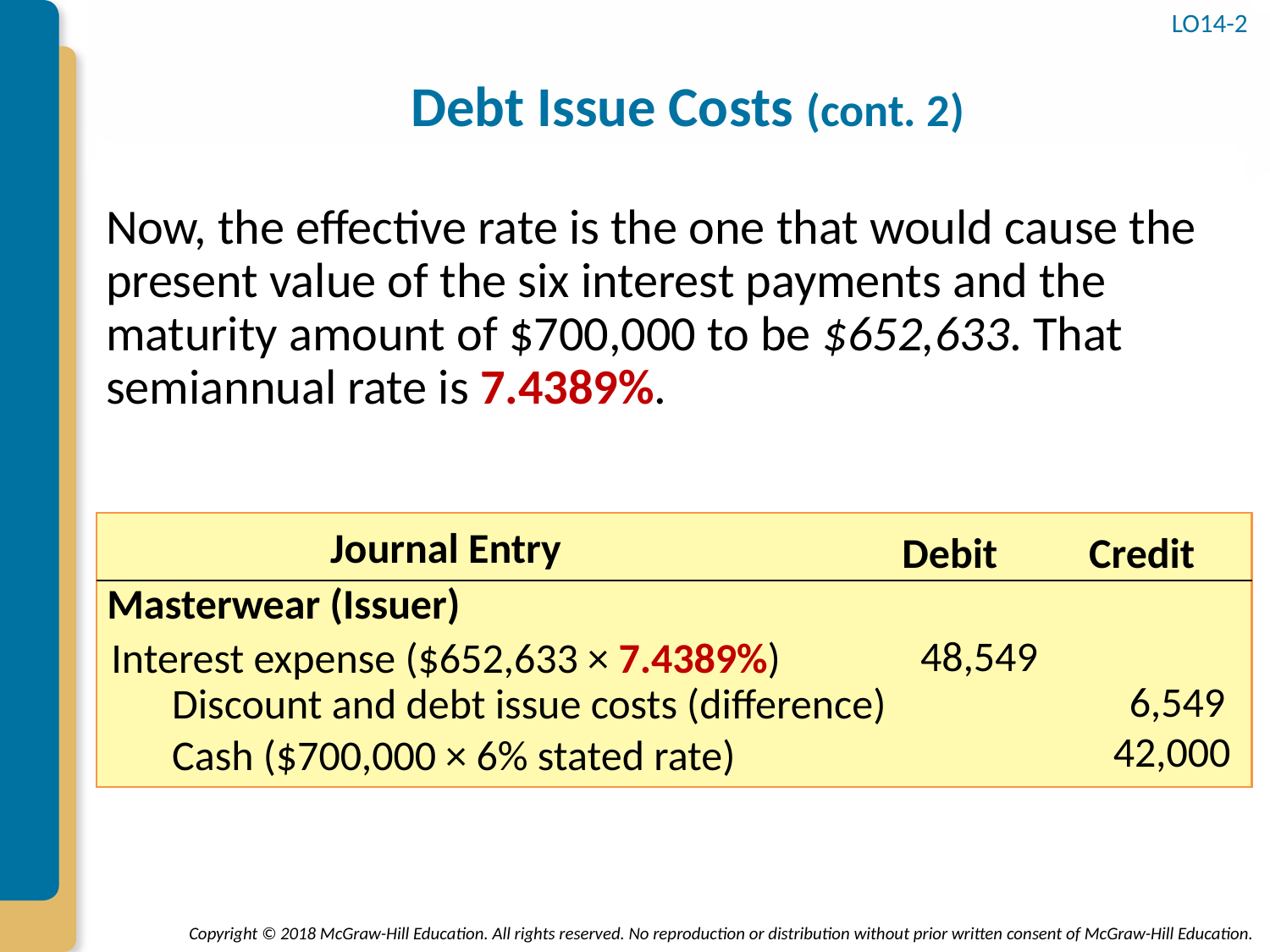

# Debt Issue Costs (cont. 2)
LO14-2
Now, the effective rate is the one that would cause the present value of the six interest payments and the maturity amount of $700,000 to be $652,633. That semiannual rate is 7.4389%.

Journal Entry
Credit
Debit
Masterwear (Issuer)
48,549
Interest expense ($652,633 × 7.4389%)
6,549
Discount and debt issue costs (difference)
42,000
Cash ($700,000 × 6% stated rate)